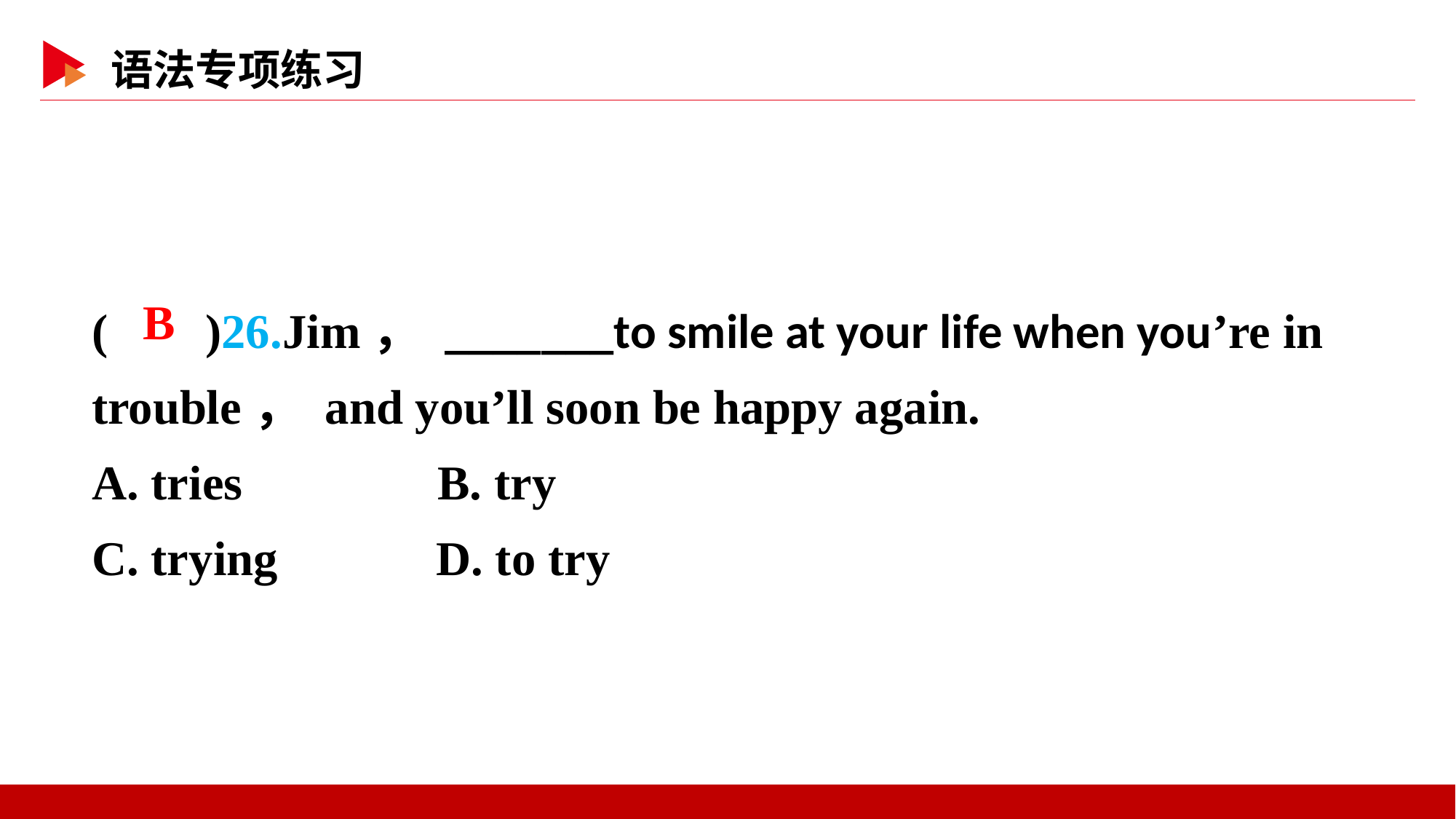

(        )26.Jim， _______to smile at your life when you’re in trouble， and you’ll soon be happy again.
A. tries                B. try
C. trying             D. to try
   B